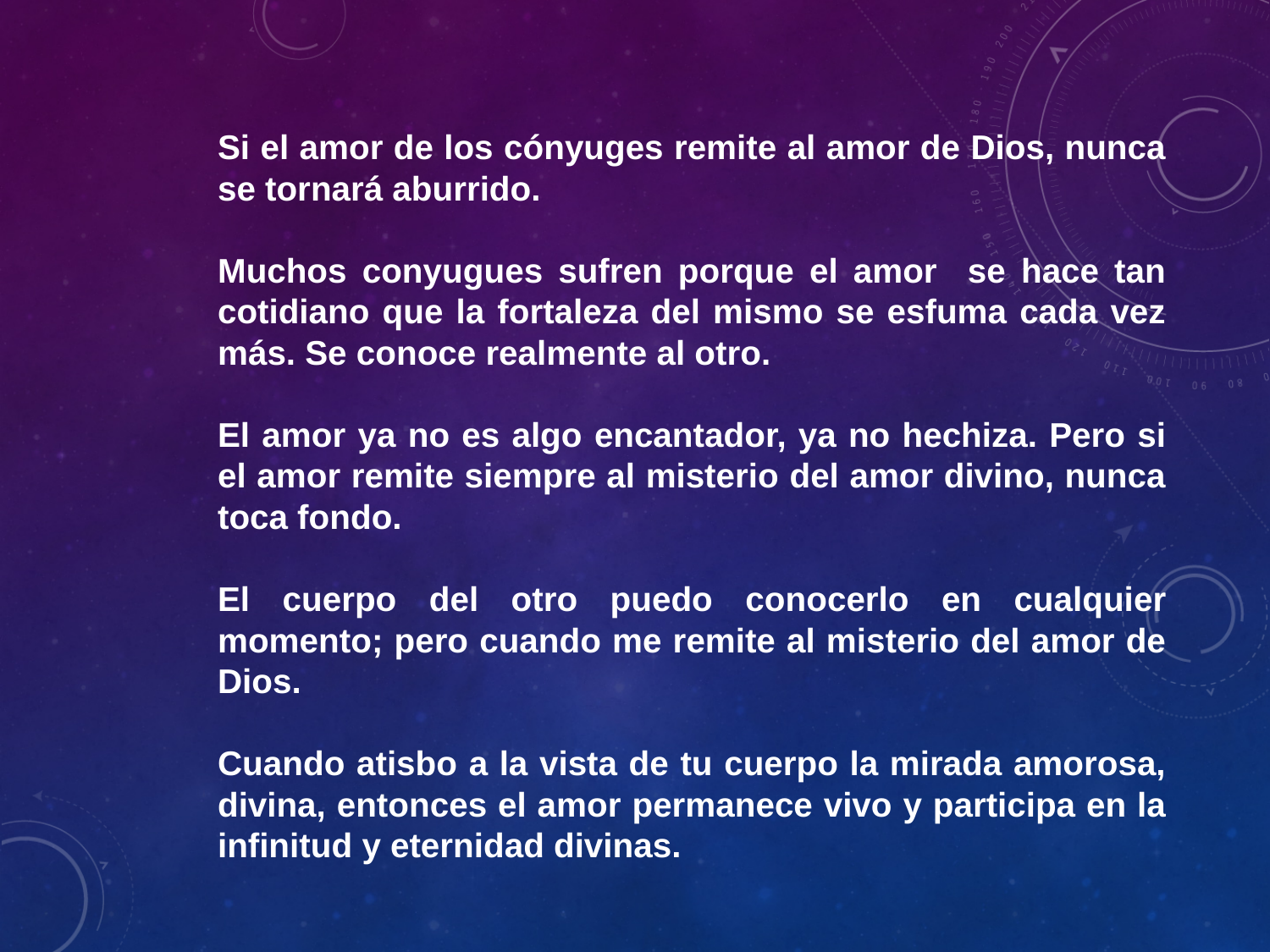

Si el amor de los cónyuges remite al amor de Dios, nunca se tornará aburrido.

Muchos conyugues sufren porque el amor  se hace tan cotidiano que la fortaleza del mismo se esfuma cada vez más. Se conoce realmente al otro.

El amor ya no es algo encantador, ya no hechiza. Pero si el amor remite siempre al misterio del amor divino, nunca toca fondo.

El cuerpo del otro puedo conocerlo en cualquier momento; pero cuando me remite al misterio del amor de Dios.

Cuando atisbo a la vista de tu cuerpo la mirada amorosa, divina, entonces el amor permanece vivo y participa en la infinitud y eternidad divinas.